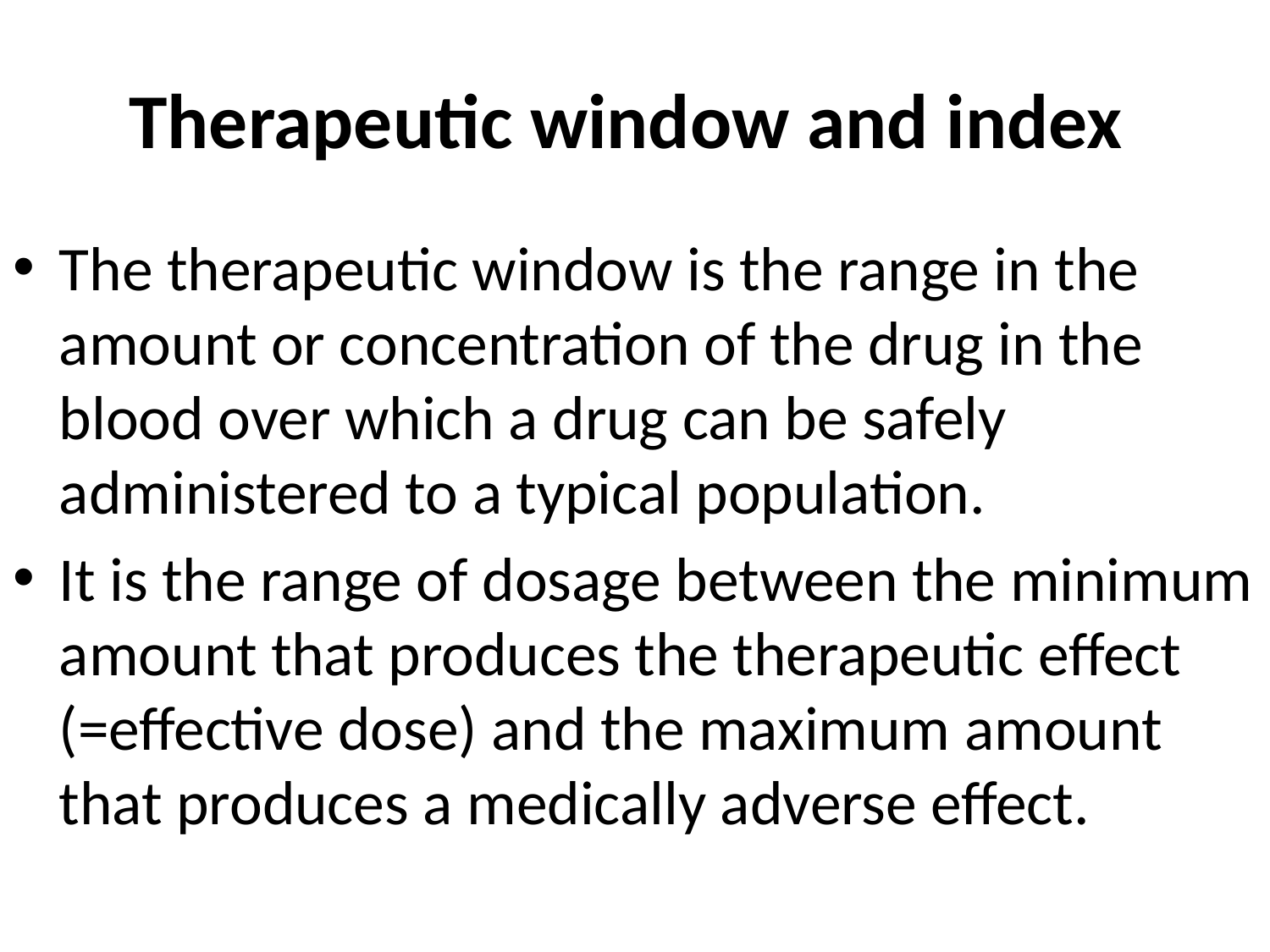

# Therapeutic window and index
The therapeutic window is the range in the amount or concentration of the drug in the blood over which a drug can be safely administered to a typical population.
It is the range of dosage between the minimum amount that produces the therapeutic effect (=effective dose) and the maximum amount that produces a medically adverse effect.